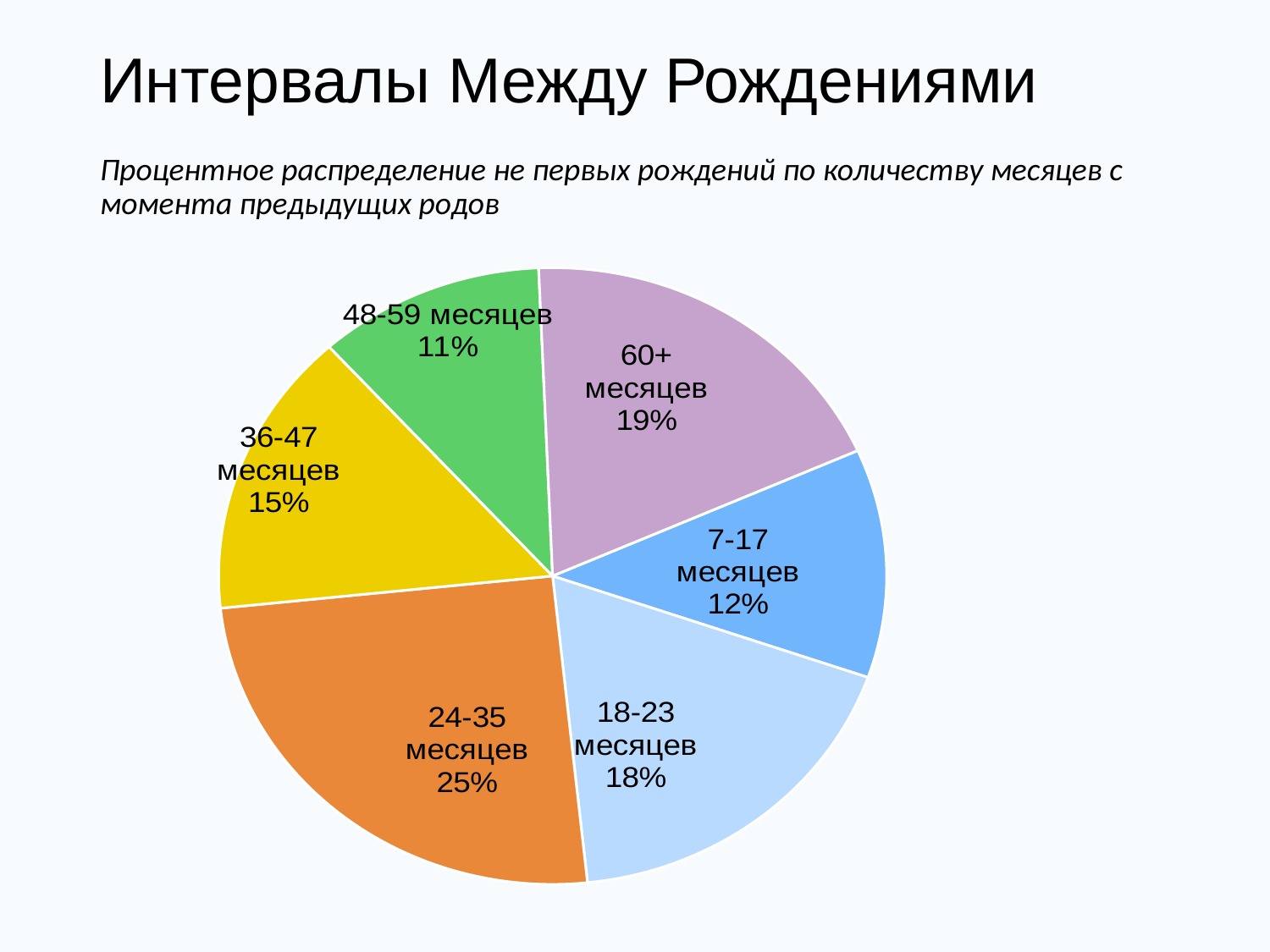

# Интервалы Между Рождениями
Процентное распределение не первых рождений по количеству месяцев с момента предыдущих родов

### Chart

| Category | Sales |
|---|---|
| 7-17 месяцев | 12.0 |
| 18-23 месяцев | 18.0 |
| 24-35 месяцев | 25.0 |
| 36-47 месяцев | 15.0 |
| 48-59 месяцев | 11.0 |
| 60+ месяцев | 19.0 |